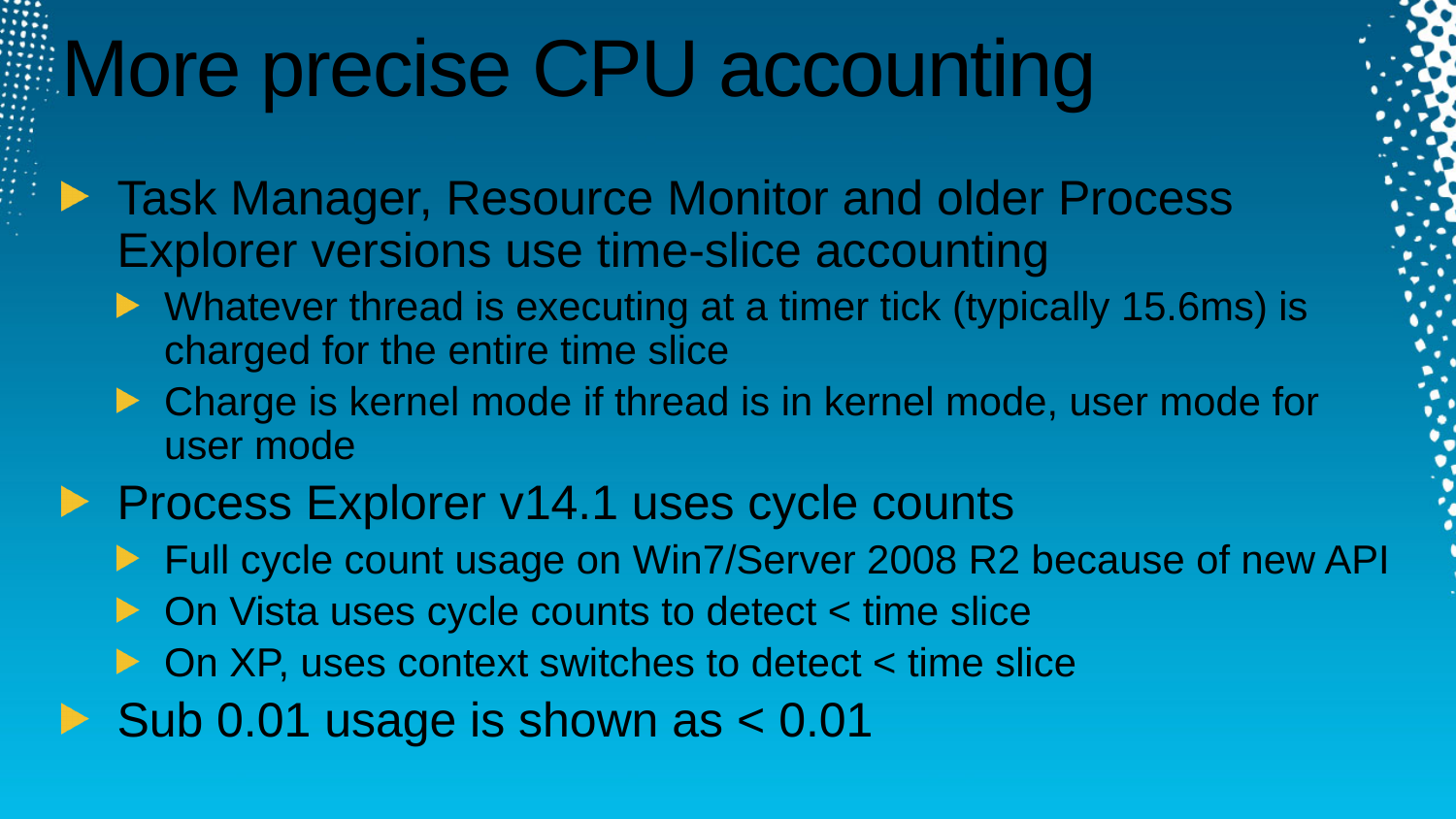

# More precise CPU accounting
Task Manager, Resource Monitor and older Process Explorer versions use time-slice accounting
Whatever thread is executing at a timer tick (typically 15.6ms) is charged for the entire time slice
Charge is kernel mode if thread is in kernel mode, user mode for user mode
Process Explorer v14.1 uses cycle counts
Full cycle count usage on Win7/Server 2008 R2 because of new API
On Vista uses cycle counts to detect < time slice
On XP, uses context switches to detect < time slice
Sub 0.01 usage is shown as < 0.01